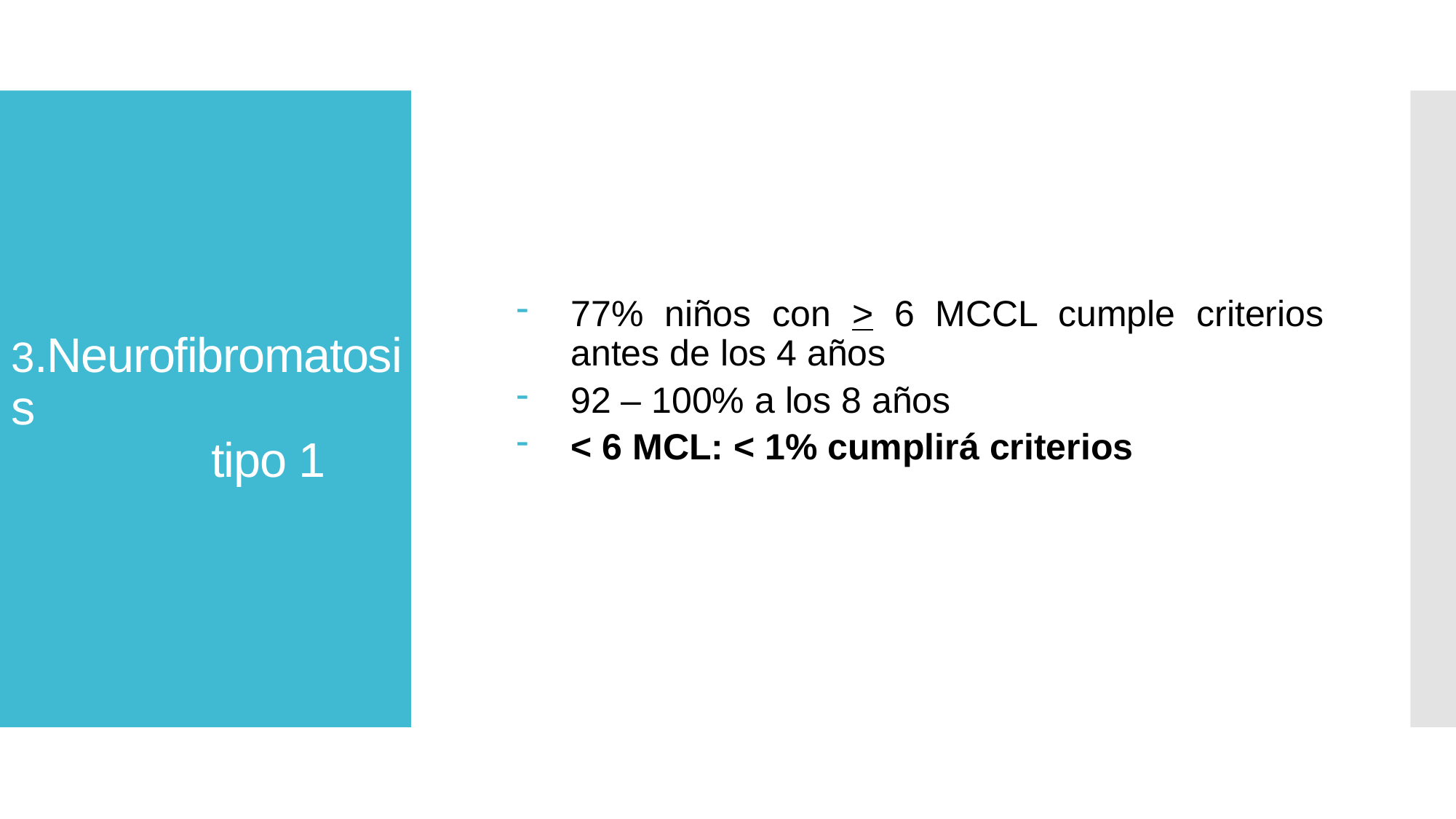

77% niños con > 6 MCCL cumple criterios antes de los 4 años
92 – 100% a los 8 años
< 6 MCL: < 1% cumplirá criterios

# 3.Neurofibromatosis tipo 1